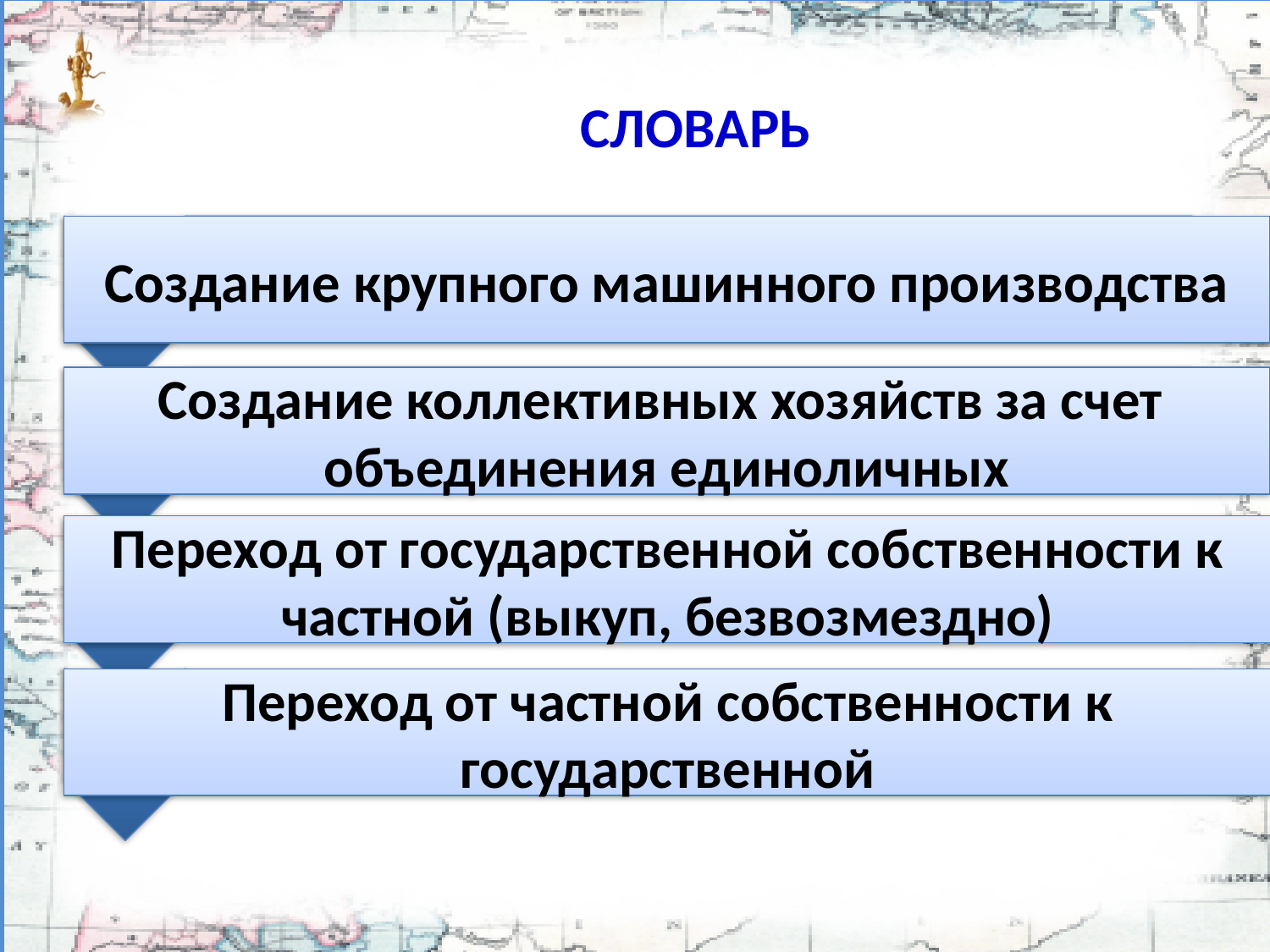

# СЛОВАРЬ

Индустриализация

Коллективизация

Приватизация

Национализация
Создание крупного машинного производства
Создание коллективных хозяйств за счет  объединения единоличных
Переход от государственной собственности к частной (выкуп, безвозмездно)
Переход от частной собственности к государственной